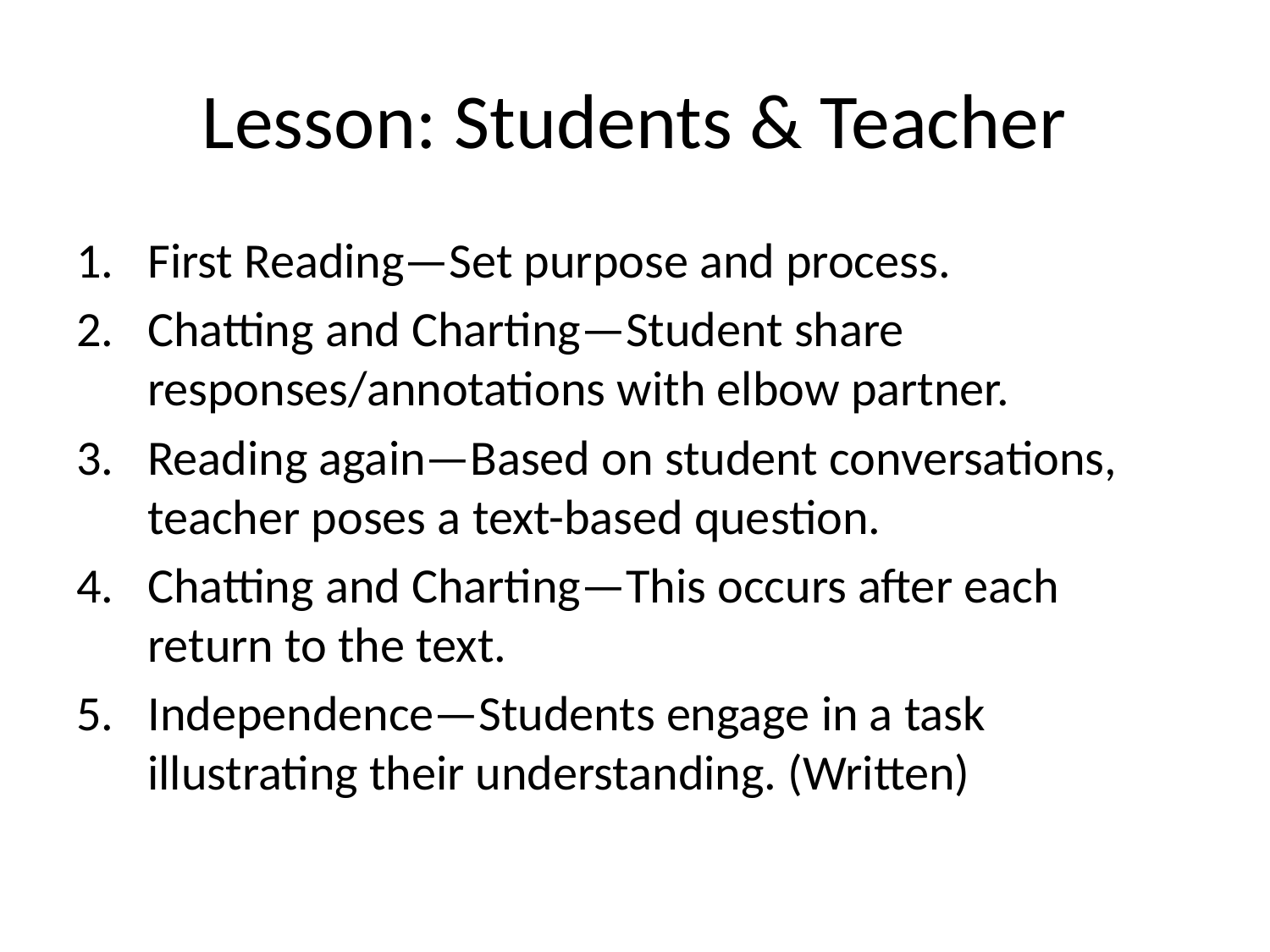

# Lesson: Students & Teacher
First Reading—Set purpose and process.
Chatting and Charting—Student share responses/annotations with elbow partner.
Reading again—Based on student conversations, teacher poses a text-based question.
Chatting and Charting—This occurs after each return to the text.
Independence—Students engage in a task illustrating their understanding. (Written)